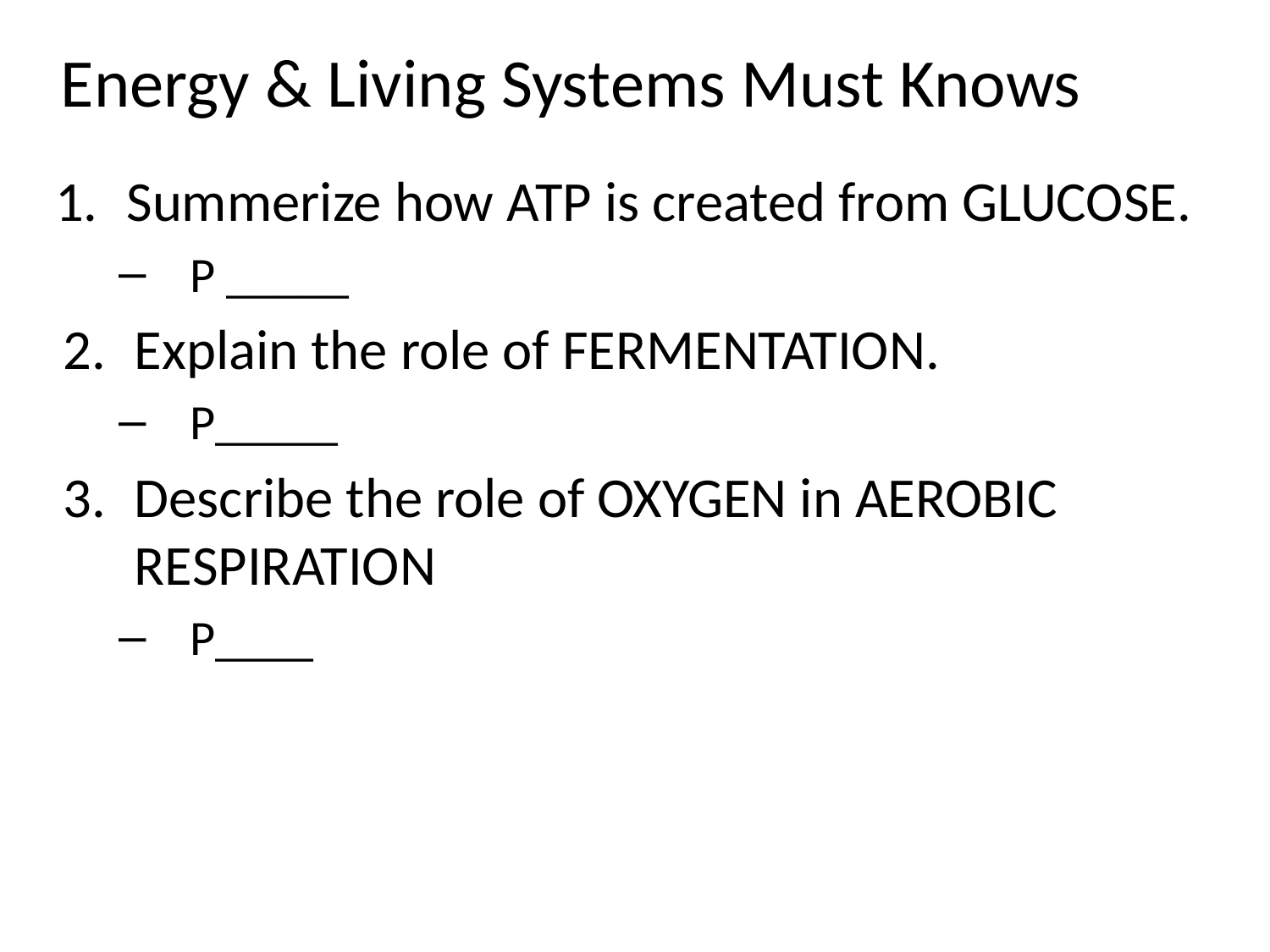

# Energy & Living Systems Must Knows
Summerize how ATP is created from GLUCOSE.
P _____
Explain the role of FERMENTATION.
P_____
Describe the role of OXYGEN in AEROBIC RESPIRATION
P____